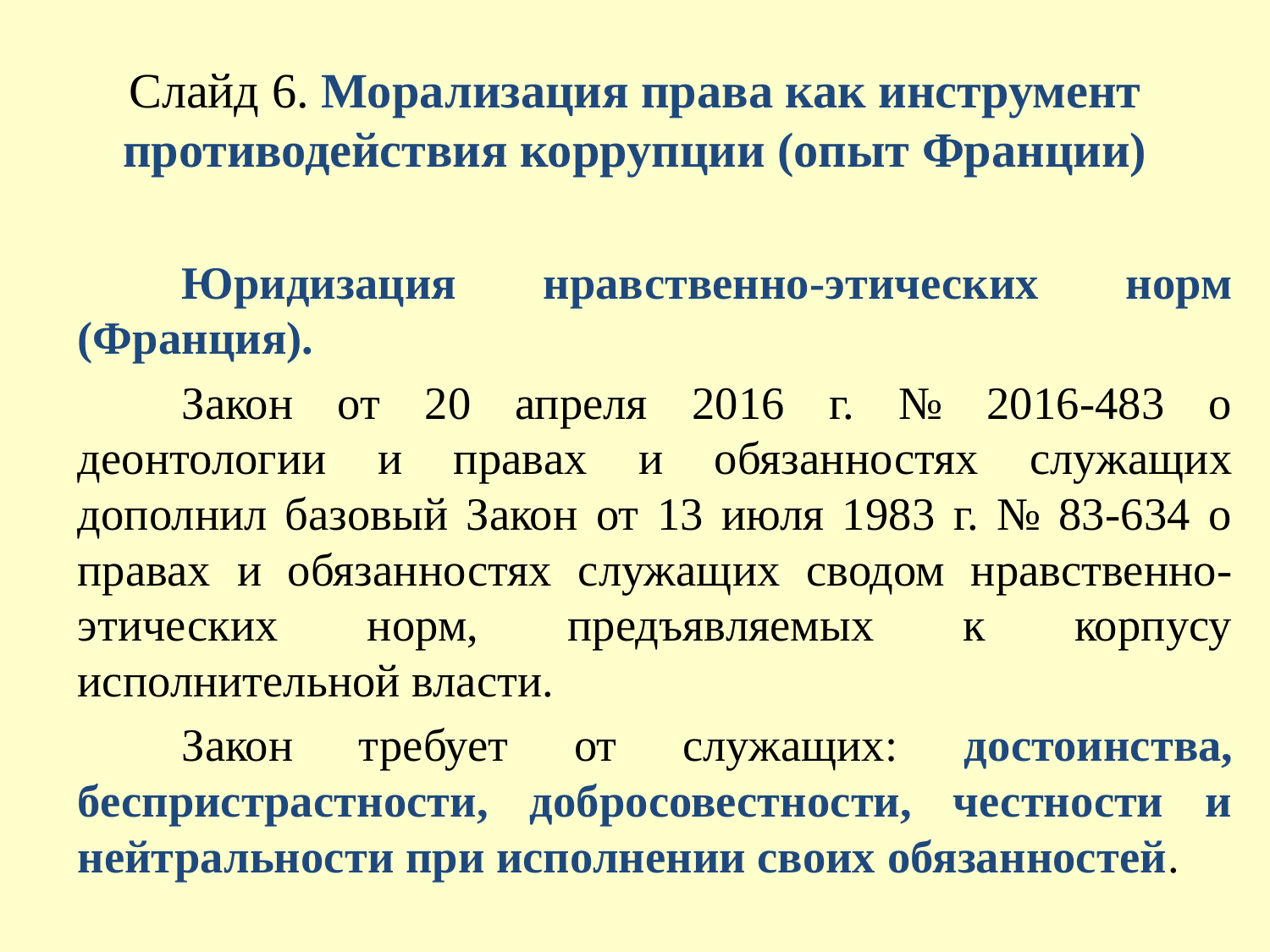

# Слайд 6. Морализация права как инструмент противодействия коррупции (опыт Франции)
	Юридизация нравственно-этических норм (Франция).
	Закон от 20 апреля 2016 г. № 2016-483 о деонтологии и правах и обязанностях служащих дополнил базовый Закон от 13 июля 1983 г. № 83-634 о правах и обязанностях служащих сводом нравственно-этических норм, предъявляемых к корпусу исполнительной власти.
	Закон требует от служащих: достоинства, беспристрастности, добросовестности, честности и нейтральности при исполнении своих обязанностей.